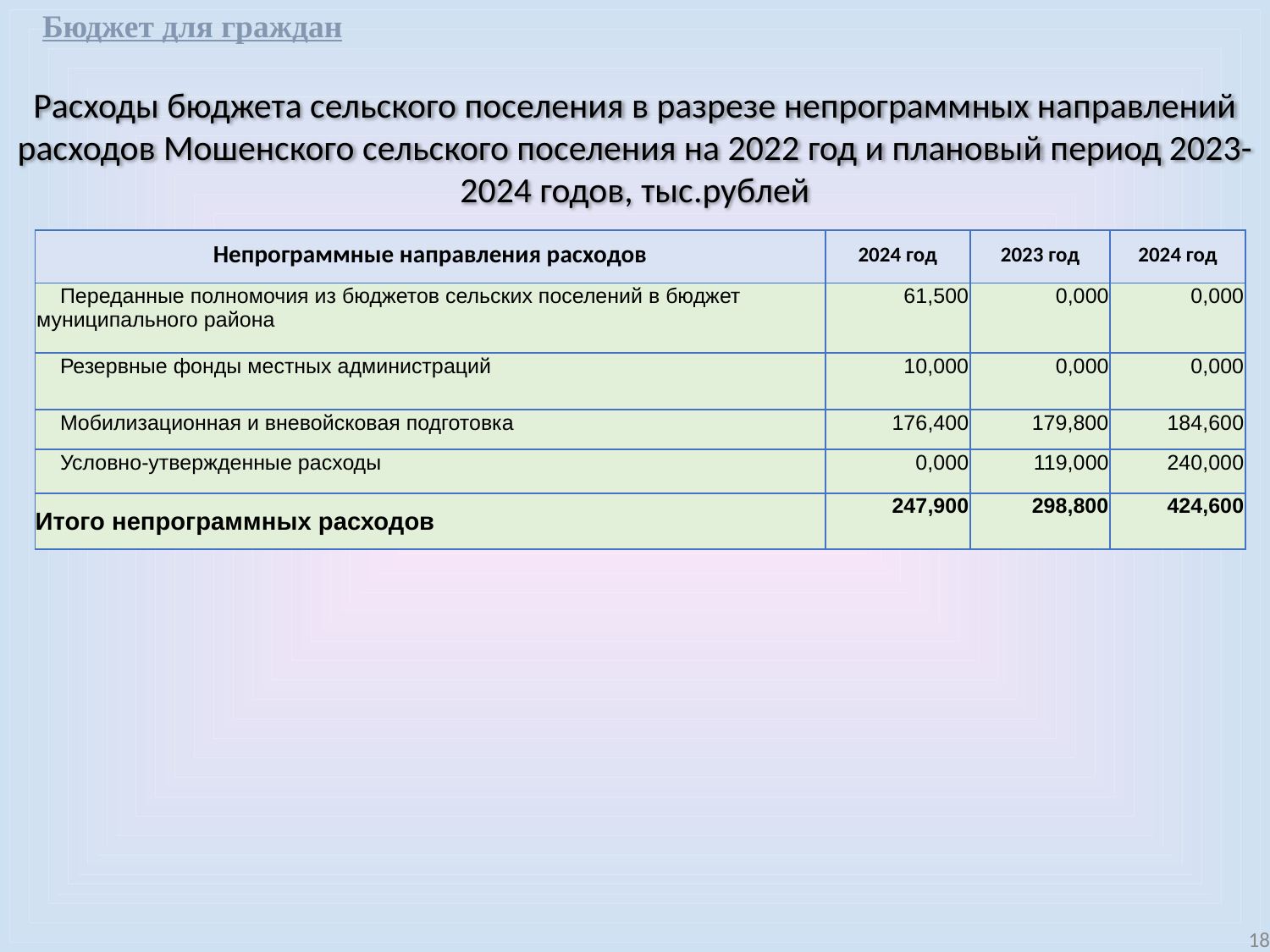

Бюджет для граждан
Расходы бюджета сельского поселения в разрезе непрограммных направлений расходов Мошенского сельского поселения на 2022 год и плановый период 2023-2024 годов, тыс.рублей
| Непрограммные направления расходов | 2024 год | 2023 год | 2024 год |
| --- | --- | --- | --- |
| Переданные полномочия из бюджетов сельских поселений в бюджет муниципального района | 61,500 | 0,000 | 0,000 |
| Резервные фонды местных администраций | 10,000 | 0,000 | 0,000 |
| Мобилизационная и вневойсковая подготовка | 176,400 | 179,800 | 184,600 |
| Условно-утвержденные расходы | 0,000 | 119,000 | 240,000 |
| Итого непрограммных расходов | 247,900 | 298,800 | 424,600 |
18